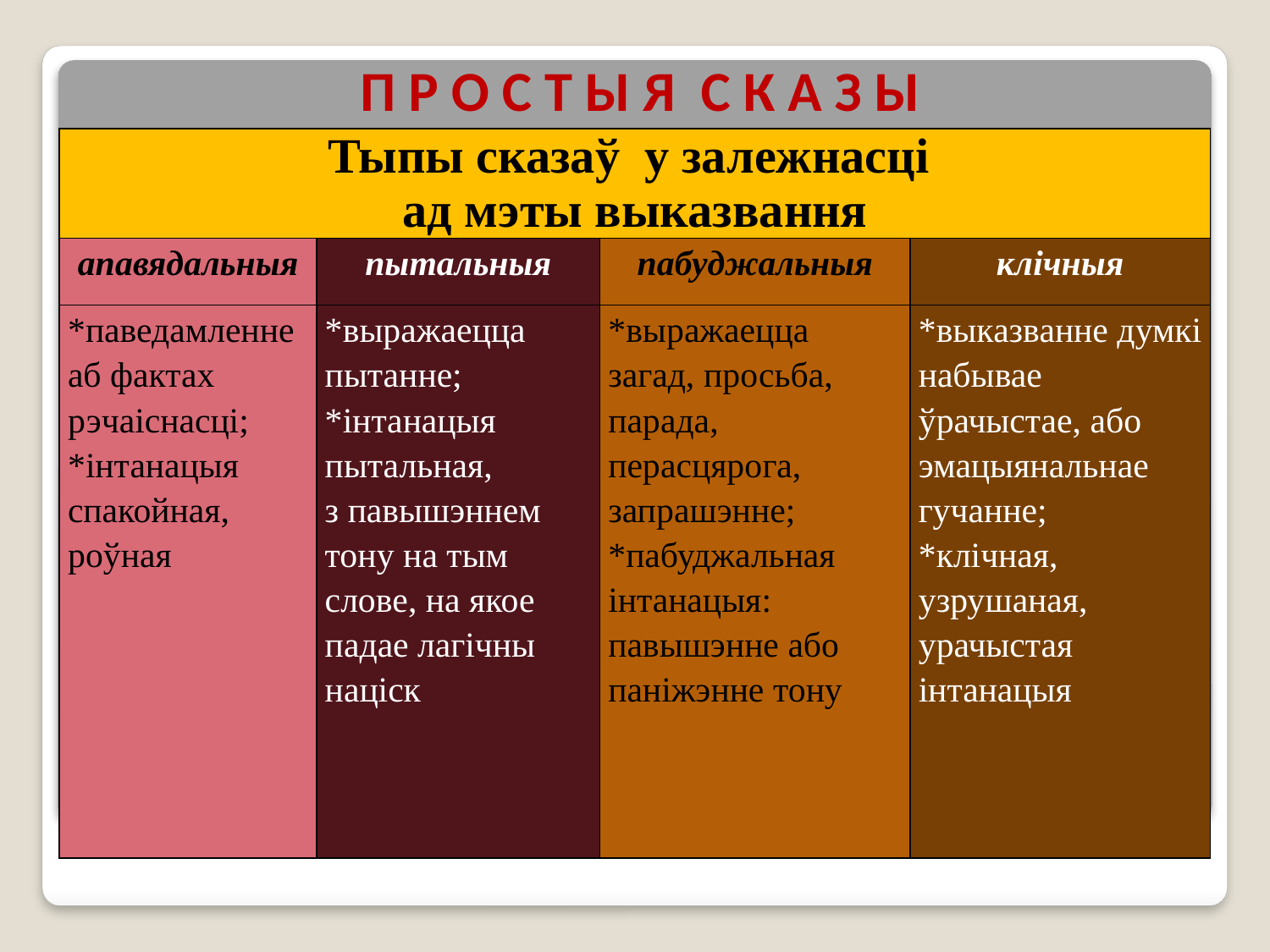

# П Р О С Т Ы Я  С К А З Ы
| Тыпы сказаў у залежнасці ад мэты выказвання |  |  |  |
| --- | --- | --- | --- |
| апавядальныя | пытальныя | пабуджальныя | клічныя |
| \*паведамленне аб фактах рэчаіснасці; \*інтанацыя спакойная, роўная | \*выражаецца пытанне; \*інтанацыя пытальная, з павышэннем тону на тым слове, на якое падае лагічны націск | \*выражаецца загад, просьба, парада, перасцярога, запрашэнне; \*пабуджальная інтанацыя: павышэнне або паніжэнне тону | \*выказванне думкі набывае ўрачыстае, або эмацыянальнае гучанне; \*клічная, узрушаная, урачыстая інтанацыя |